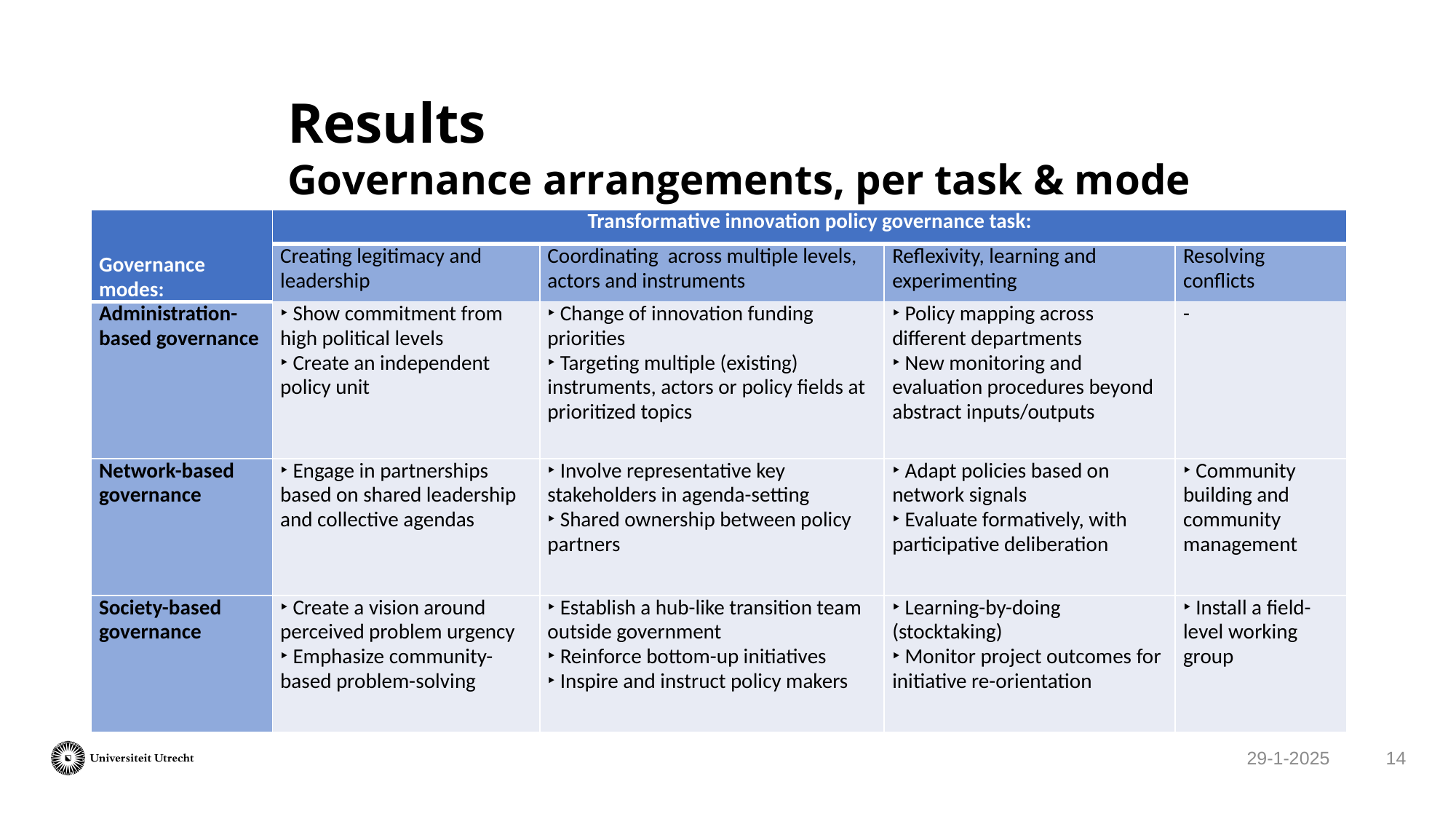

# Results Governance arrangements, per task & mode
| Governance modes: | Transformative innovation policy governance task: |  |  |  |
| --- | --- | --- | --- | --- |
|  | Creating legitimacy and leadership | Coordinating across multiple levels, actors and instruments | Reflexivity, learning and experimenting | Resolving conflicts |
| Administration-based governance | ‣ Show commitment from high political levels ‣ Create an independent policy unit | ‣ Change of innovation funding priorities ‣ Targeting multiple (existing) instruments, actors or policy fields at prioritized topics | ‣ Policy mapping across different departments ‣ New monitoring and evaluation procedures beyond abstract inputs/outputs | - |
| Network-based governance | ‣ Engage in partnerships based on shared leadership and collective agendas | ‣ Involve representative key stakeholders in agenda-setting ‣ Shared ownership between policy partners | ‣ Adapt policies based on network signals ‣ Evaluate formatively, with participative deliberation | ‣ Community building and community management |
| Society-based governance | ‣ Create a vision around perceived problem urgency ‣ Emphasize community-based problem-solving | ‣ Establish a hub-like transition team outside government ‣ Reinforce bottom-up initiatives ‣ Inspire and instruct policy makers | ‣ Learning-by-doing (stocktaking) ‣ Monitor project outcomes for initiative re-orientation | ‣ Install a field-level working group |

14
29-1-2025